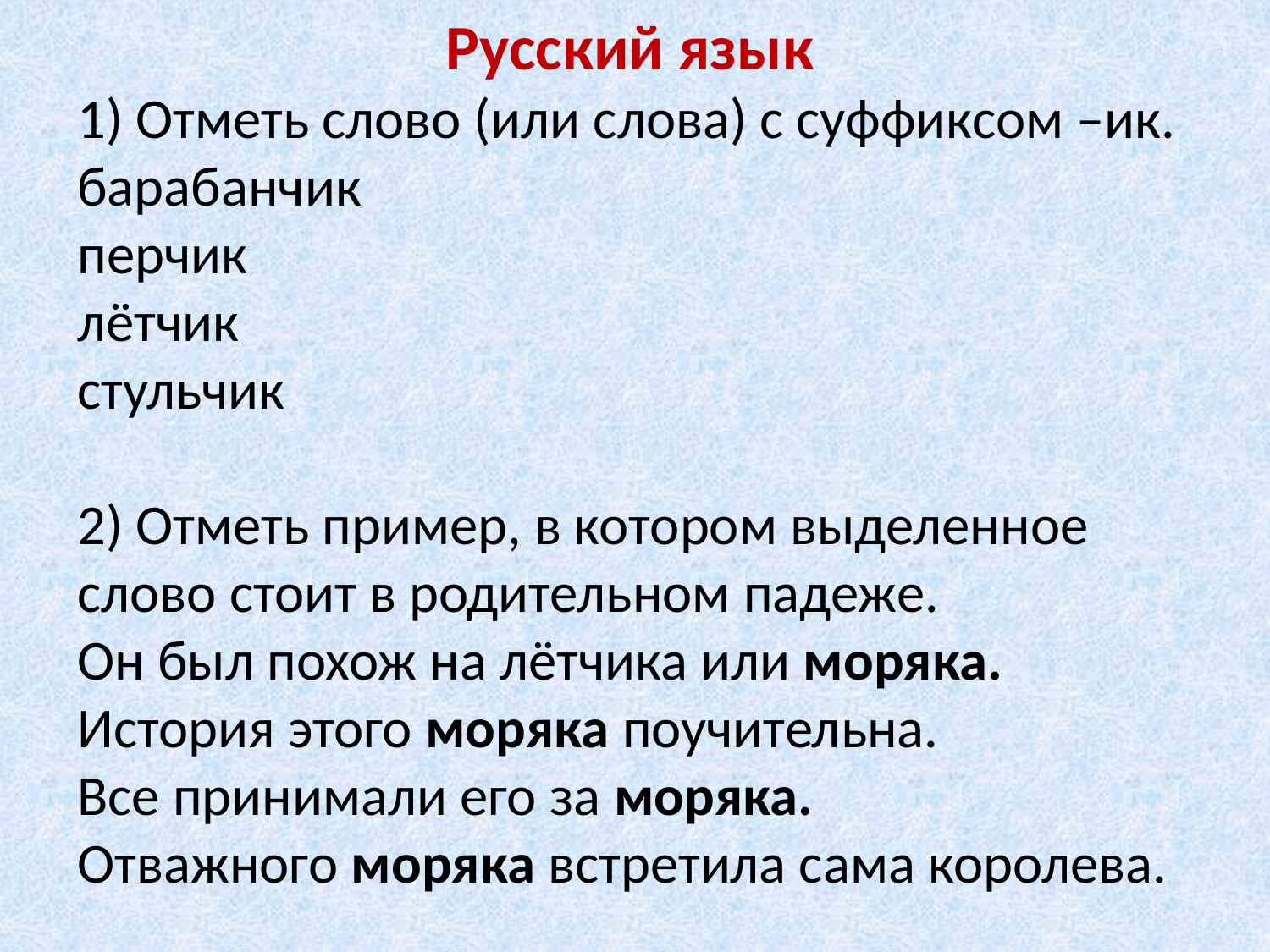

Русский язык
1) Отметь слово (или слова) с суффиксом –ик.
барабанчик
перчик
лётчик
стульчик

2) Отметь пример, в котором выделенное слово стоит в родительном падеже.
Он был похож на лётчика или моряка.
История этого моряка поучительна.
Все принимали его за моряка.
Отважного моряка встретила сама королева.